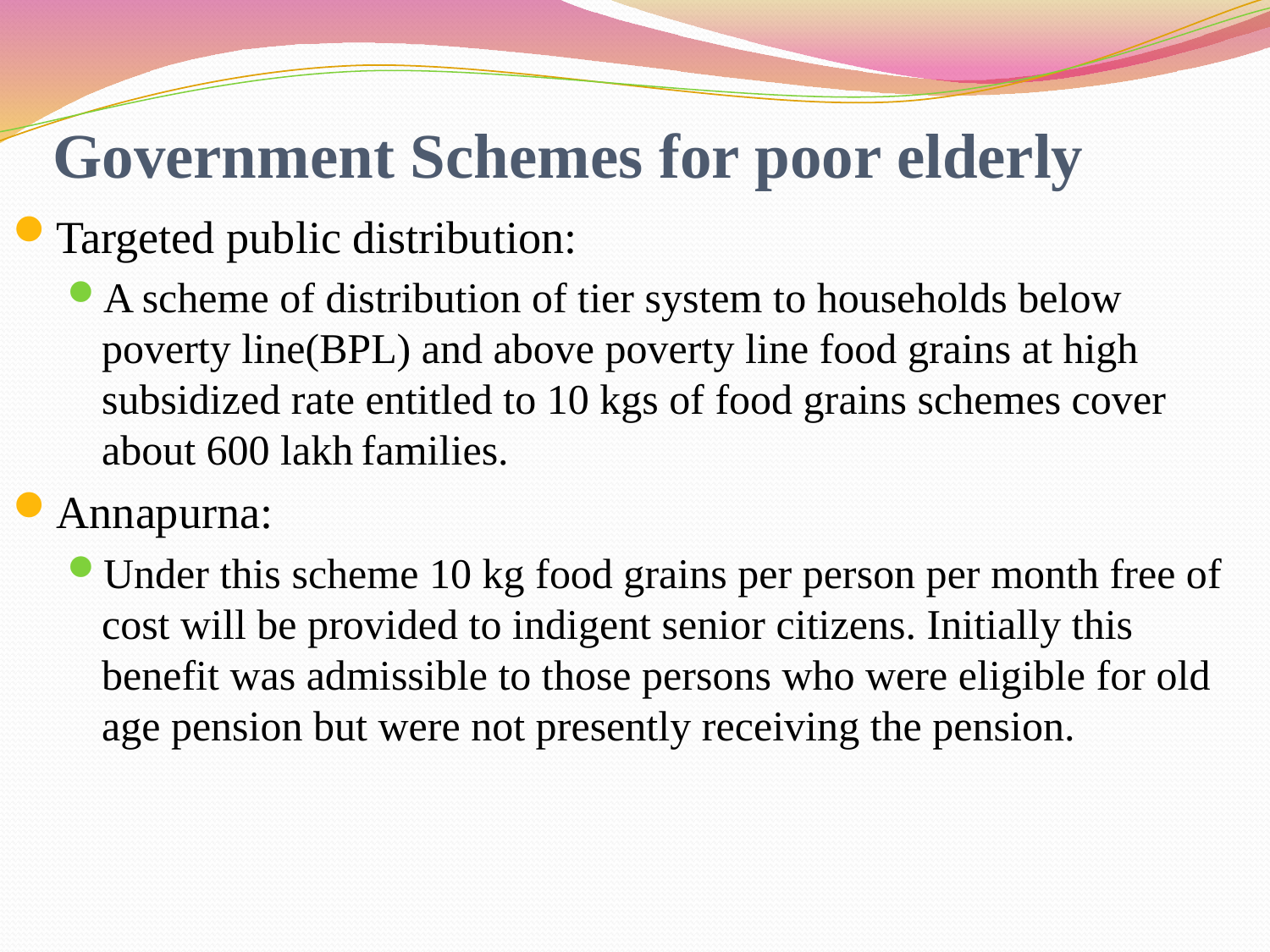

# Government Schemes for poor elderly
Targeted public distribution:
A scheme of distribution of tier system to households below poverty line(BPL) and above poverty line food grains at high subsidized rate entitled to 10 kgs of food grains schemes cover about 600 lakh families.
Annapurna:
Under this scheme 10 kg food grains per person per month free of cost will be provided to indigent senior citizens. Initially this benefit was admissible to those persons who were eligible for old age pension but were not presently receiving the pension.